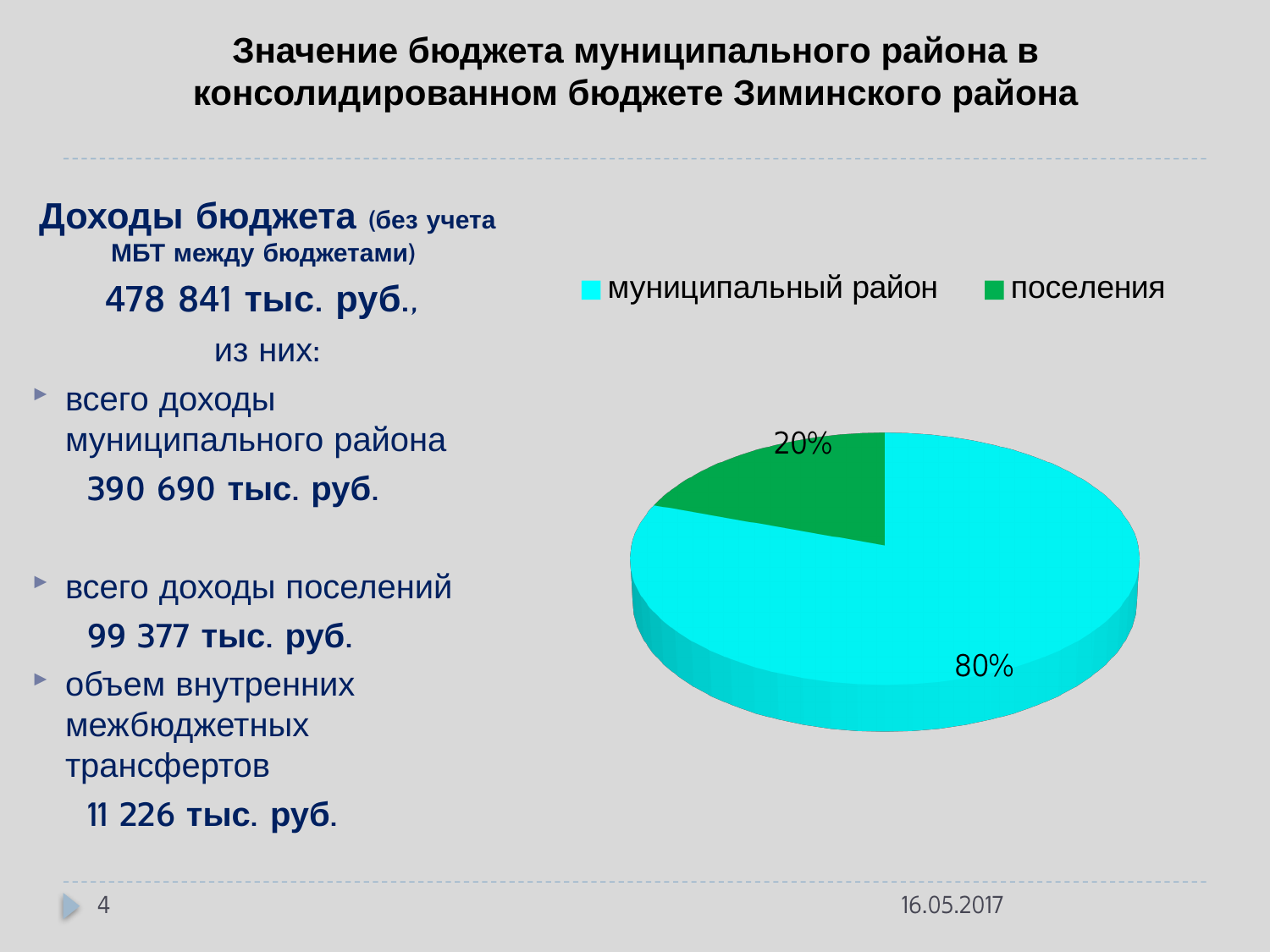

# Значение бюджета муниципального района в консолидированном бюджете Зиминского района
Доходы бюджета (без учета МБТ между бюджетами)
478 841 тыс. руб.,
из них:
всего доходы муниципального района
     390 690 тыс. руб.

всего доходы поселений
     99 377 тыс. руб.
объем внутренних межбюджетных трансфертов
     11 226 тыс. руб.

[unsupported chart]

4
16.05.2017